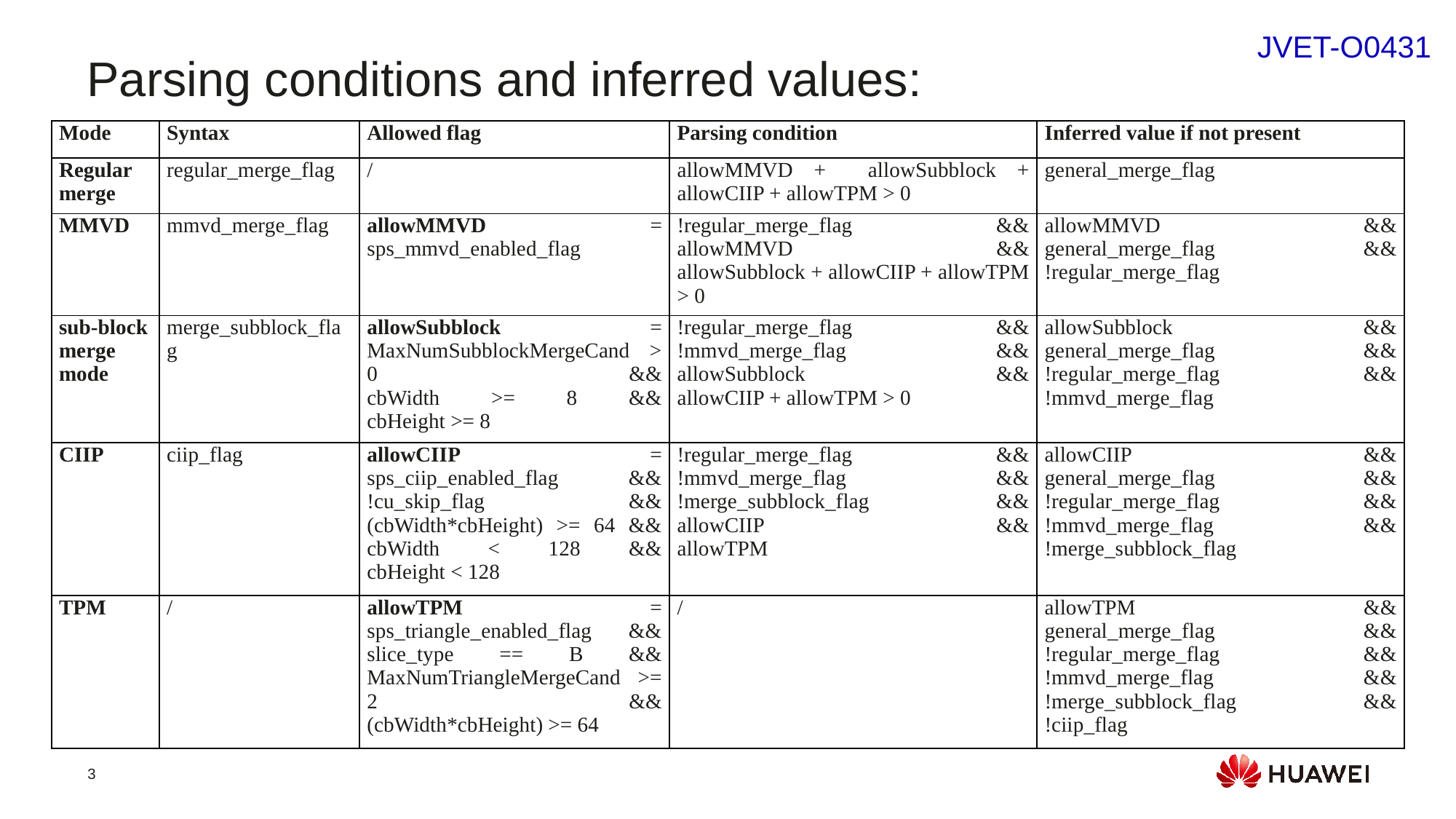

JVET-O0431
Parsing conditions and inferred values:
| Mode | Syntax | Allowed flag | Parsing condition | Inferred value if not present |
| --- | --- | --- | --- | --- |
| Regular merge | regular\_merge\_flag | / | allowMMVD + allowSubblock + allowCIIP + allowTPM > 0 | general\_merge\_flag |
| MMVD | mmvd\_merge\_flag | allowMMVD = sps\_mmvd\_enabled\_flag | !regular\_merge\_flag && allowMMVD && allowSubblock + allowCIIP + allowTPM > 0 | allowMMVD && general\_merge\_flag && !regular\_merge\_flag |
| sub-block merge mode | merge\_subblock\_flag | allowSubblock = MaxNumSubblockMergeCand > 0 && cbWidth >= 8 && cbHeight >= 8 | !regular\_merge\_flag && !mmvd\_merge\_flag && allowSubblock && allowCIIP + allowTPM > 0 | allowSubblock && general\_merge\_flag && !regular\_merge\_flag && !mmvd\_merge\_flag |
| CIIP | ciip\_flag | allowCIIP = sps\_ciip\_enabled\_flag && !cu\_skip\_flag && (cbWidth\*cbHeight) >= 64 && cbWidth < 128 && cbHeight < 128 | !regular\_merge\_flag && !mmvd\_merge\_flag && !merge\_subblock\_flag && allowCIIP && allowTPM | allowCIIP && general\_merge\_flag && !regular\_merge\_flag && !mmvd\_merge\_flag && !merge\_subblock\_flag |
| TPM | / | allowTPM = sps\_triangle\_enabled\_flag && slice\_type == B && MaxNumTriangleMergeCand >= 2 && (cbWidth\*cbHeight) >= 64 | / | allowTPM && general\_merge\_flag && !regular\_merge\_flag && !mmvd\_merge\_flag && !merge\_subblock\_flag && !ciip\_flag |